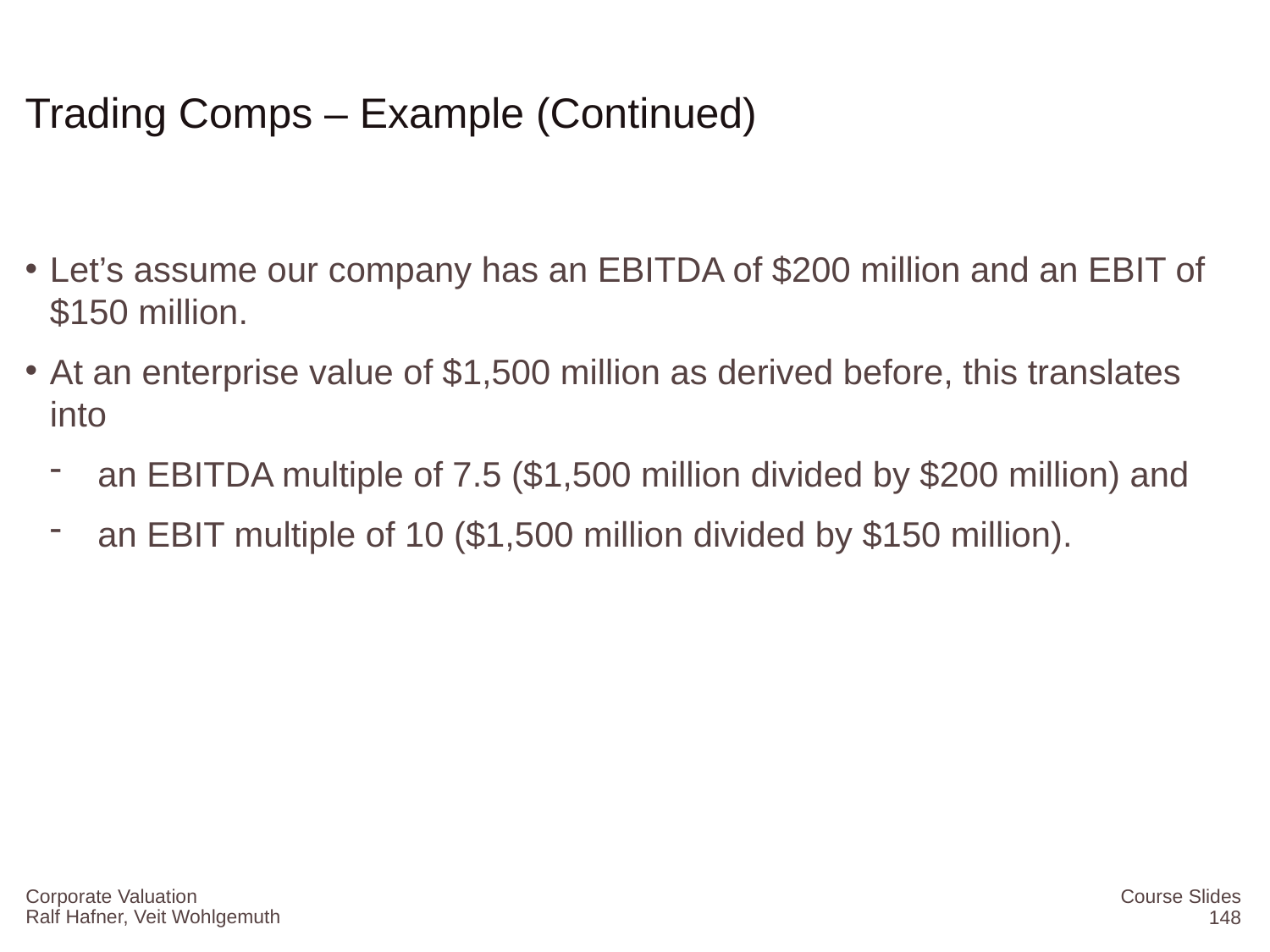

# Trading Comps – Example (Continued)
Let’s assume our company has an EBITDA of $200 million and an EBIT of $150 million.
At an enterprise value of $1,500 million as derived before, this translates into
an EBITDA multiple of 7.5 ($1,500 million divided by $200 million) and
an EBIT multiple of 10 ($1,500 million divided by $150 million).

Corporate Valuation
Course Slides
148